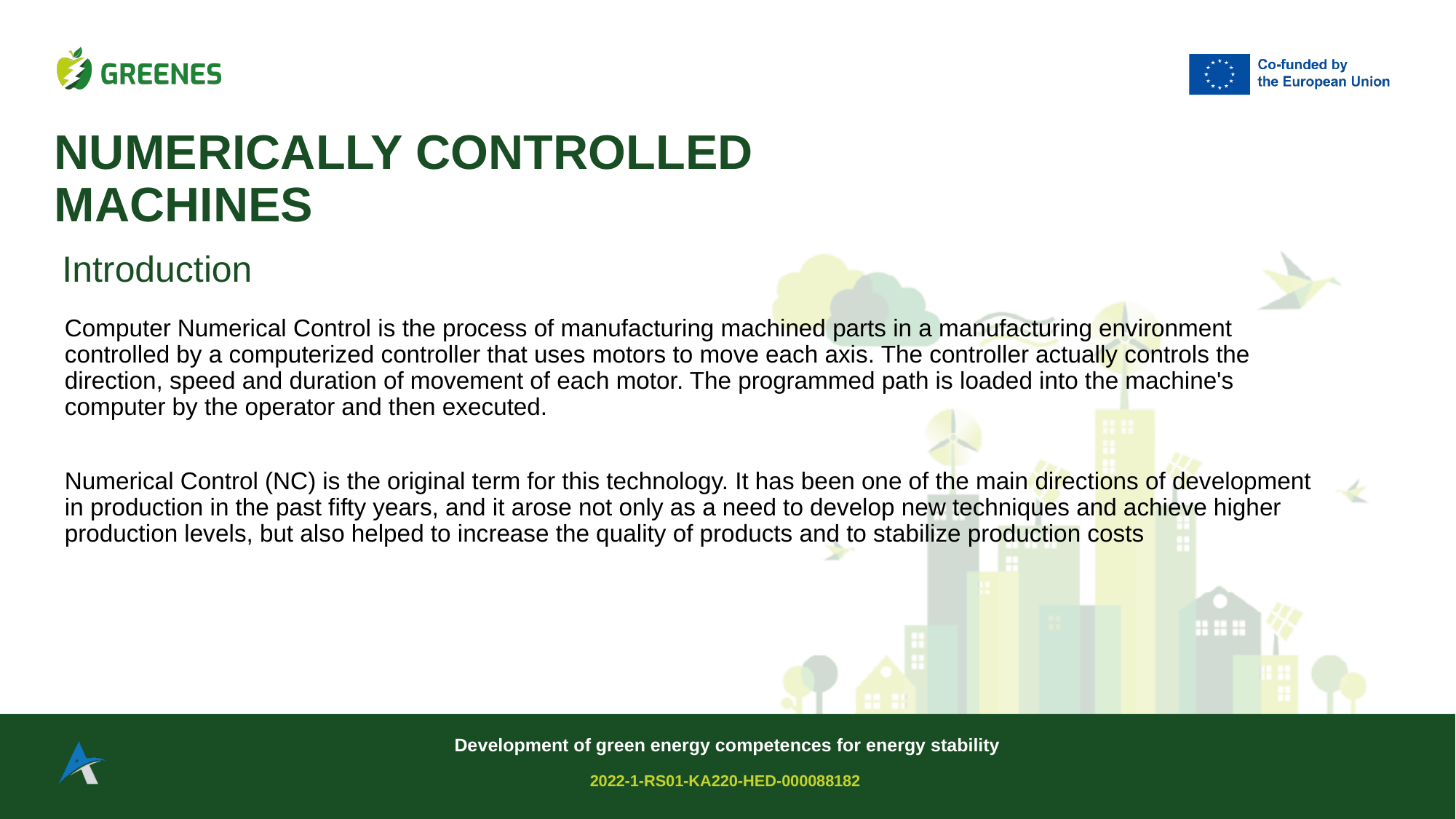

# NUMERICALLY CONTROLLED MACHINES
Introduction

Computer Numerical Control is the process of manufacturing machined parts in a manufacturing environment controlled by a computerized controller that uses motors to move each axis. The controller actually controls the direction, speed and duration of movement of each motor. The programmed path is loaded into the machine's computer by the operator and then executed.

Numerical Control (NC) is the original term for this technology. It has been one of the main directions of development in production in the past fifty years, and it arose not only as a need to develop new techniques and achieve higher production levels, but also helped to increase the quality of products and to stabilize production costs